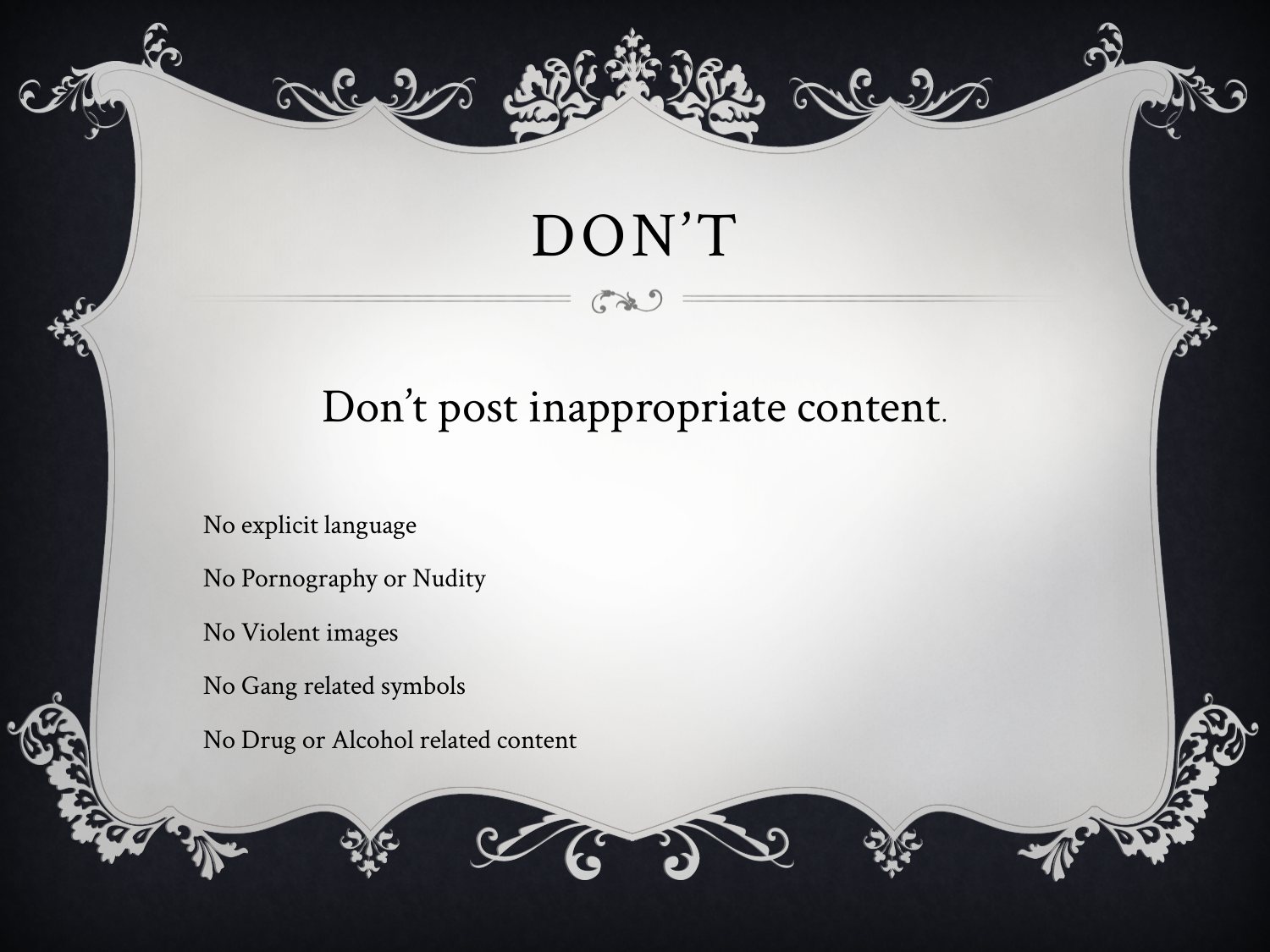

# Don’t
Don’t post inappropriate content.

No explicit language
No Pornography or Nudity
No Violent images
No Gang related symbols
No Drug or Alcohol related content